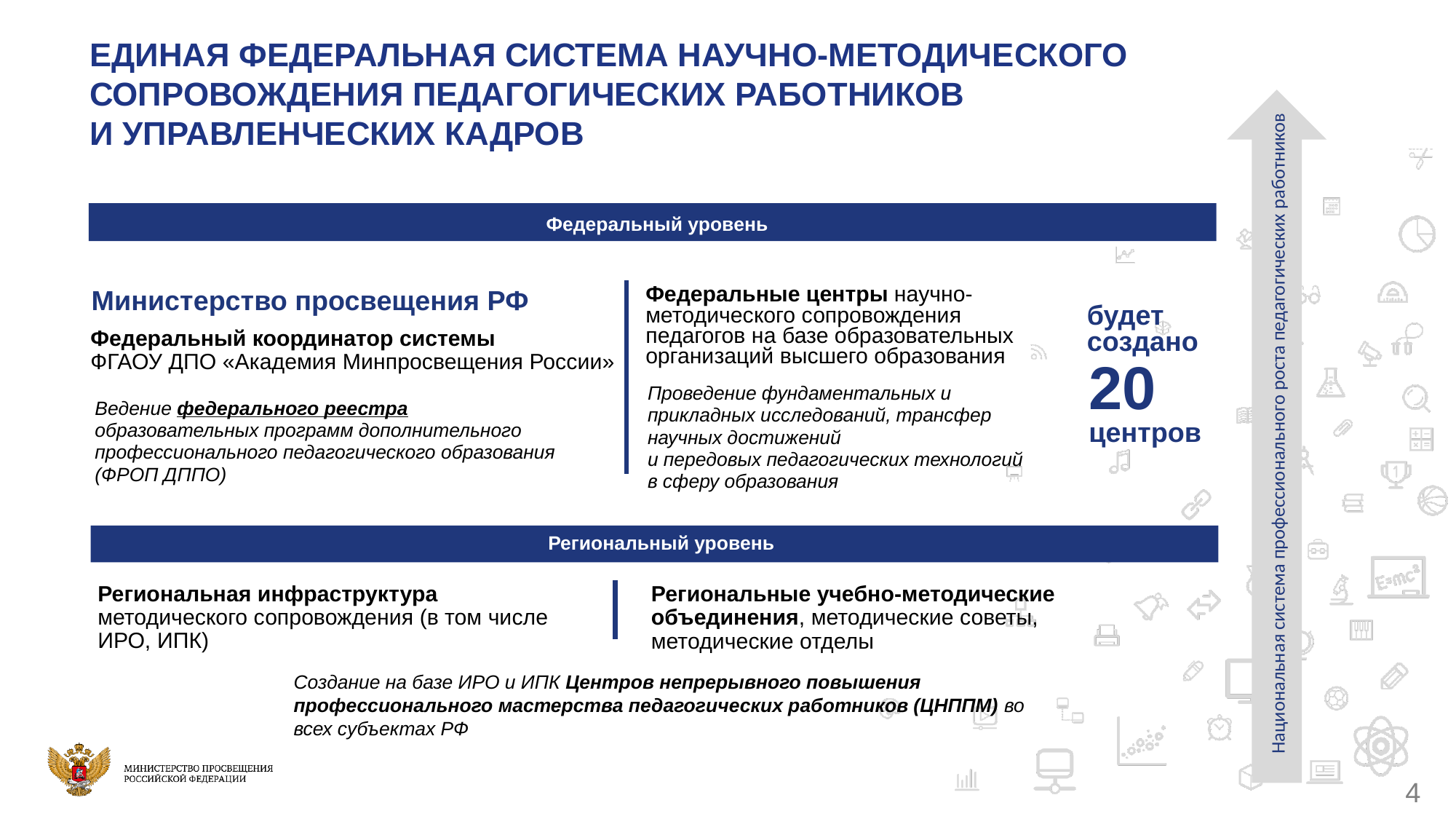

ЕДИНАЯ ФЕДЕРАЛЬНАЯ СИСТЕМА НАУЧНО-МЕТОДИЧЕСКОГО СОПРОВОЖДЕНИЯ ПЕДАГОГИЧЕСКИХ РАБОТНИКОВ
И УПРАВЛЕНЧЕСКИХ КАДРОВ

Федеральный уровень
Министерство просвещения РФ
Федеральные центры научно-методического сопровождения педагогов на базе образовательных организаций высшего образования
будет
создано
Федеральный координатор системы
ФГАОУ ДПО «Академия Минпросвещения России»
Проведение фундаментальных и прикладных исследований, трансфер научных достижений
и передовых педагогических технологий в сферу образования
20
центров
Ведение федерального реестра образовательных программ дополнительного профессионального педагогического образования (ФРОП ДППО)
Национальная система профессионального роста педагогических работников

Региональный уровень
Региональная инфраструктура методического сопровождения (в том числе ИРО, ИПК)
Региональные учебно-методические объединения, методические советы, методические отделы
Создание на базе ИРО и ИПК Центров непрерывного повышения профессионального мастерства педагогических работников (ЦНППМ) во всех субъектах РФ